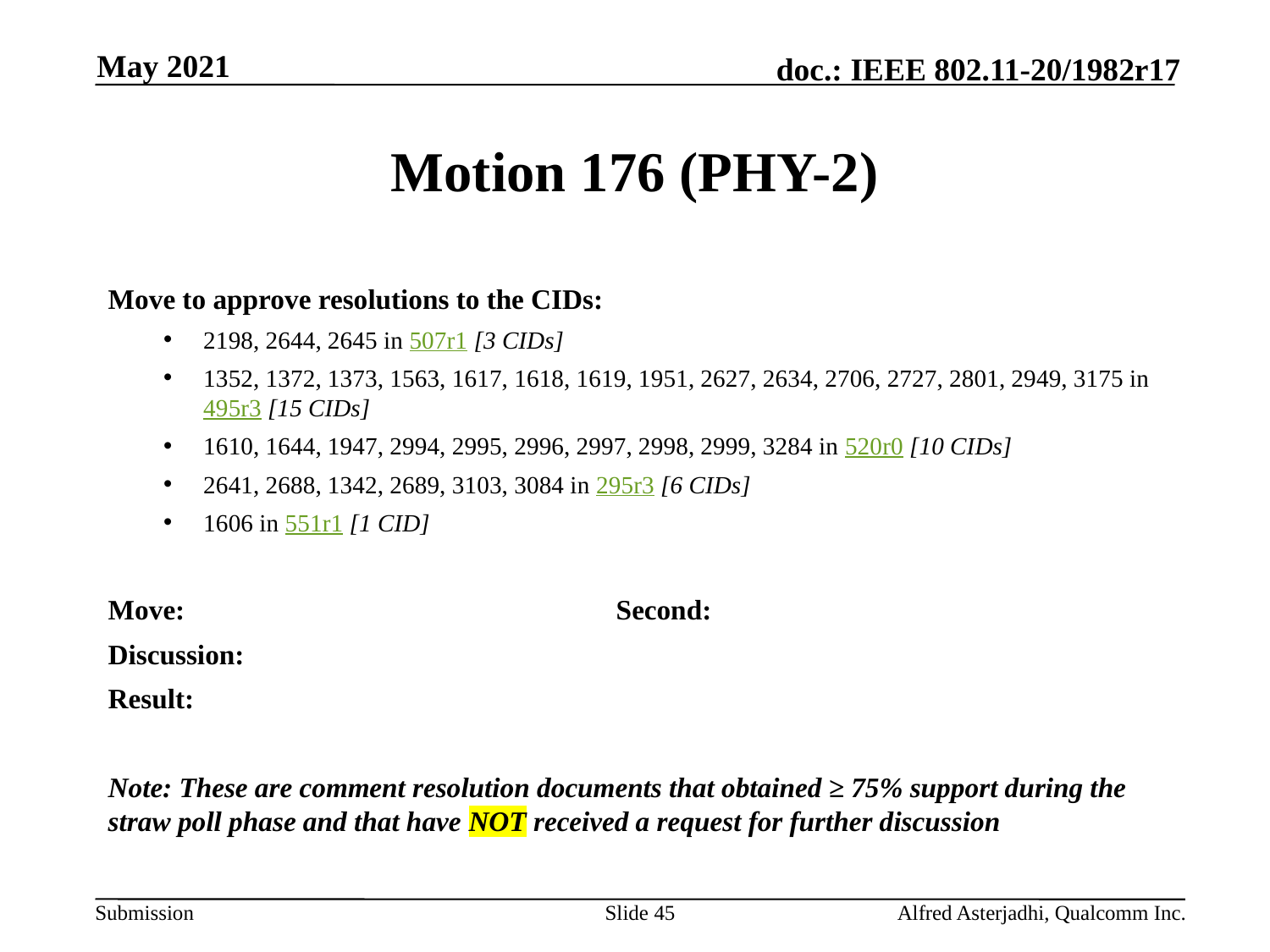

May 2021
# Motion 176 (PHY-2)
Move to approve resolutions to the CIDs:
2198, 2644, 2645 in 507r1 [3 CIDs]
1352, 1372, 1373, 1563, 1617, 1618, 1619, 1951, 2627, 2634, 2706, 2727, 2801, 2949, 3175 in 495r3 [15 CIDs]
1610, 1644, 1947, 2994, 2995, 2996, 2997, 2998, 2999, 3284 in 520r0 [10 CIDs]
2641, 2688, 1342, 2689, 3103, 3084 in 295r3 [6 CIDs]
1606 in 551r1 [1 CID]

Move: 				Second:
Discussion:
Result:

Note: These are comment resolution documents that obtained ≥ 75% support during the straw poll phase and that have NOT received a request for further discussion
Slide 45
Alfred Asterjadhi, Qualcomm Inc.